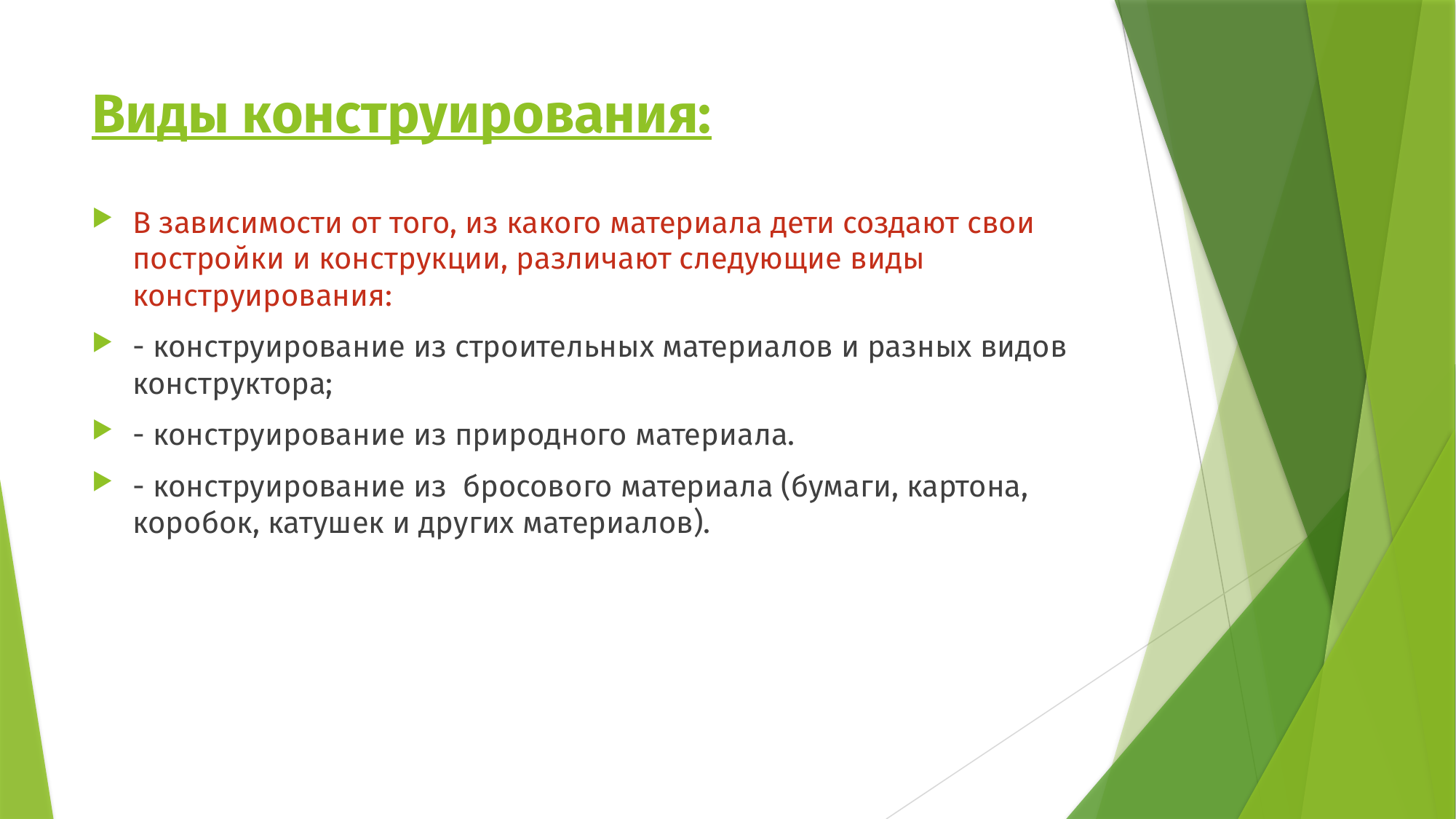

# Виды конструирования:
В зависимости от того, из какого материала дети создают свои постройки и конструкции, различают следующие виды конструирования:
- конструирование из строительных материалов и разных видов конструктора;
- конструирование из природного материала.
- конструирование из  бросового материала (бумаги, картона, коробок, катушек и других материалов).